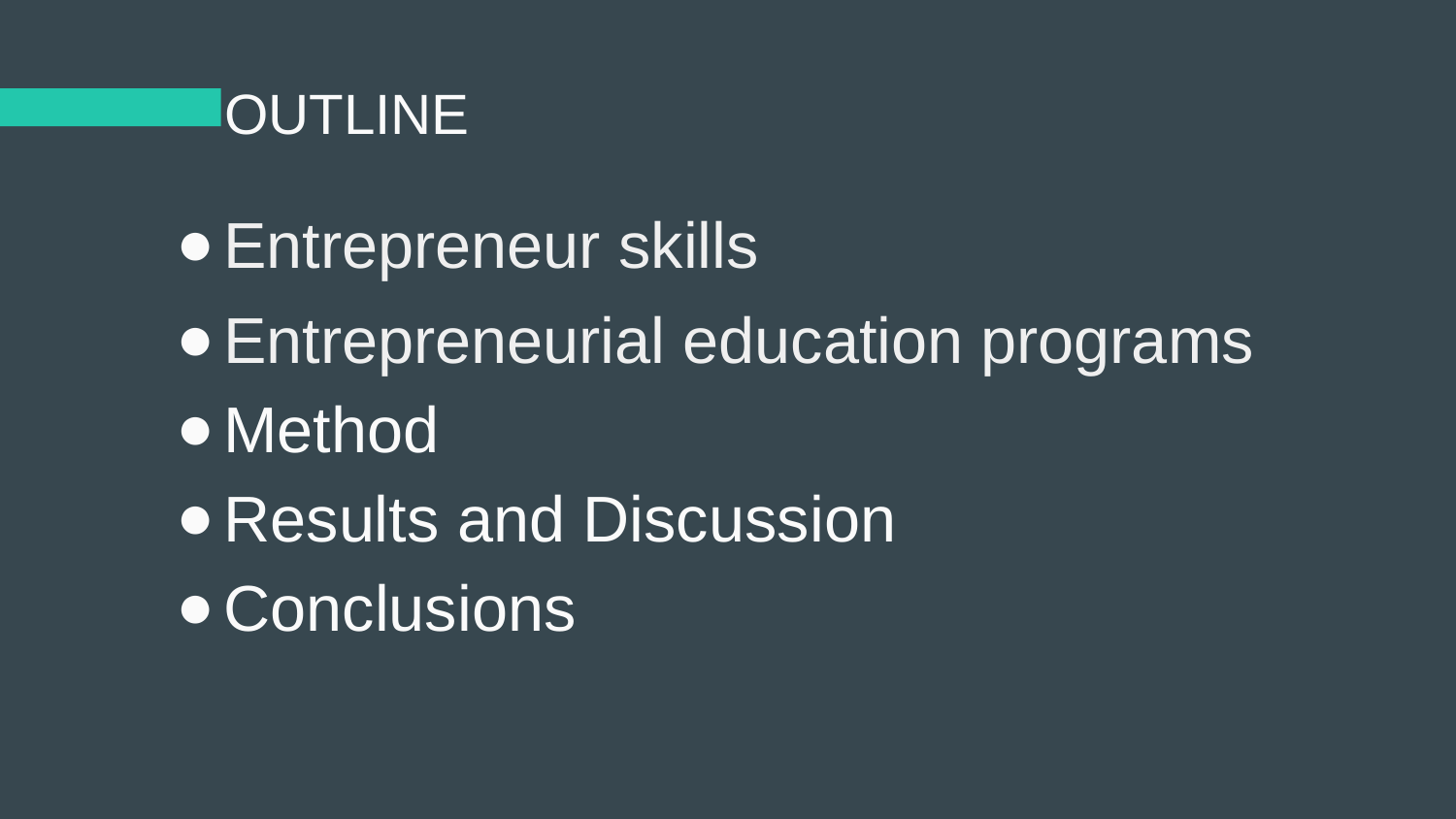

# OUTLINE
Entrepreneur skills
Entrepreneurial education programs
Method
Results and Discussion
Conclusions